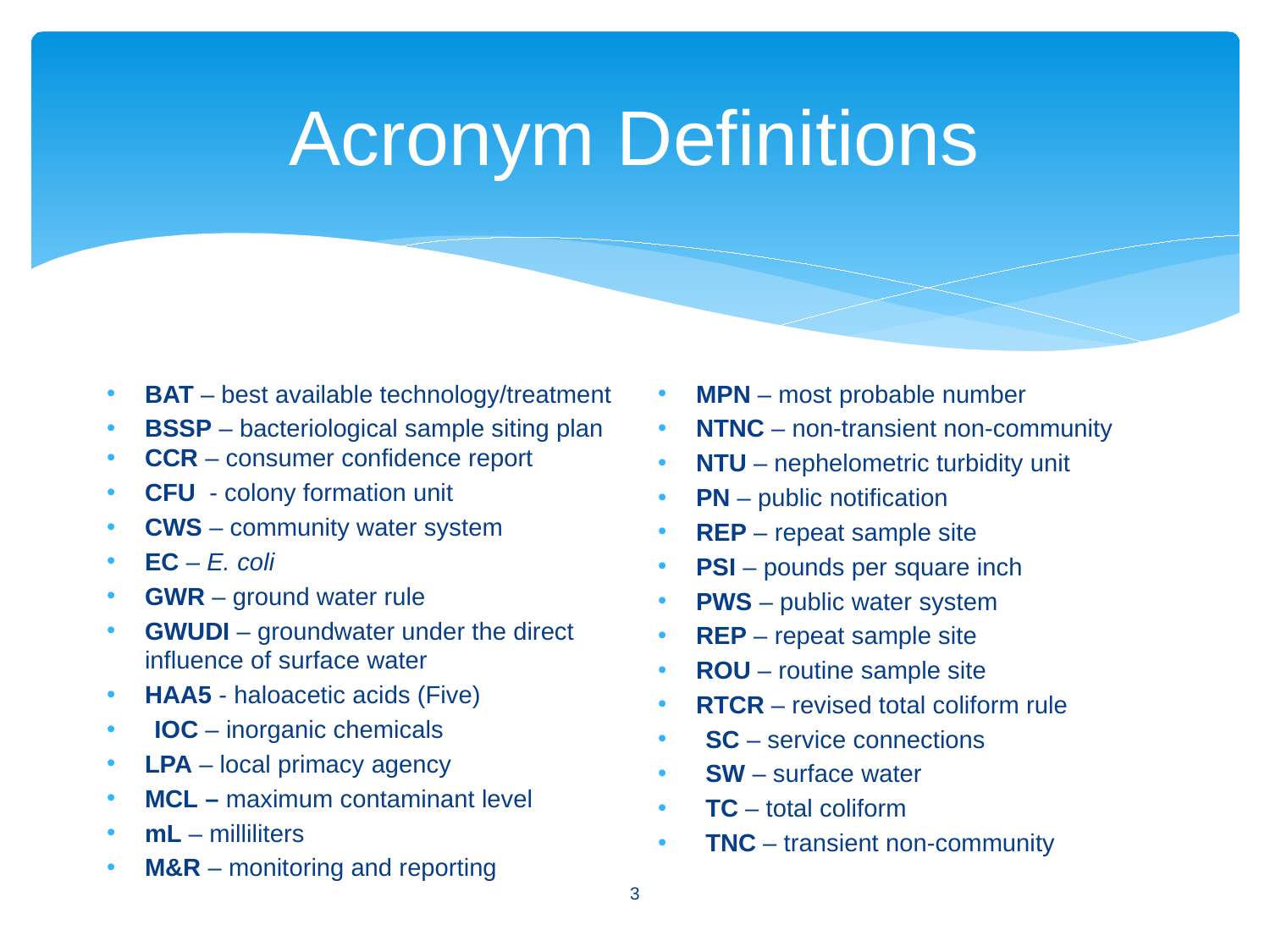

# Acronym Definitions
BAT – best available technology/treatment
BSSP – bacteriological sample siting plan
CCR – consumer confidence report
CFU  - colony formation unit
CWS – community water system
EC – E. coli
GWR – ground water rule
GWUDI – groundwater under the direct influence of surface water
HAA5 - haloacetic acids (Five)
IOC – inorganic chemicals
LPA – local primacy agency
MCL – maximum contaminant level
mL – milliliters
M&R – monitoring and reporting
MPN – most probable number
NTNC – non-transient non-community
NTU – nephelometric turbidity unit
PN – public notification
REP – repeat sample site
PSI – pounds per square inch
PWS – public water system
REP – repeat sample site
ROU – routine sample site
RTCR – revised total coliform rule
SC – service connections
SW – surface water
TC – total coliform
TNC – transient non-community

3